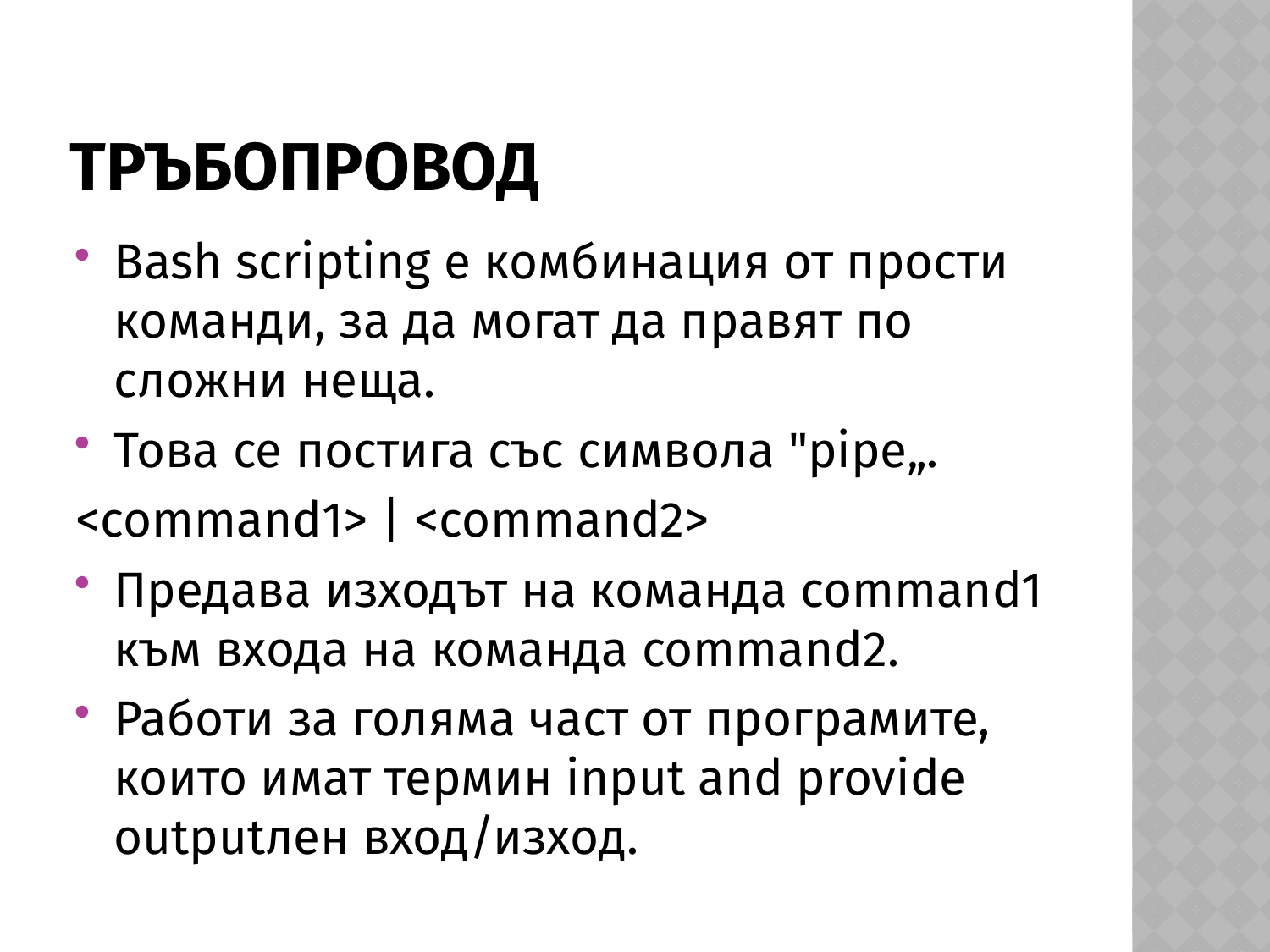

# Тръбопровод
Bash scripting е комбинация от прости команди, за да могат да правят по сложни неща.
Това се постига със символа "pipe„.
<command1> | <command2>
Предава изходът на команда command1 към входа на команда command2.
Работи за голяма част от програмите, които имат термин input and provide outputлен вход/изход.